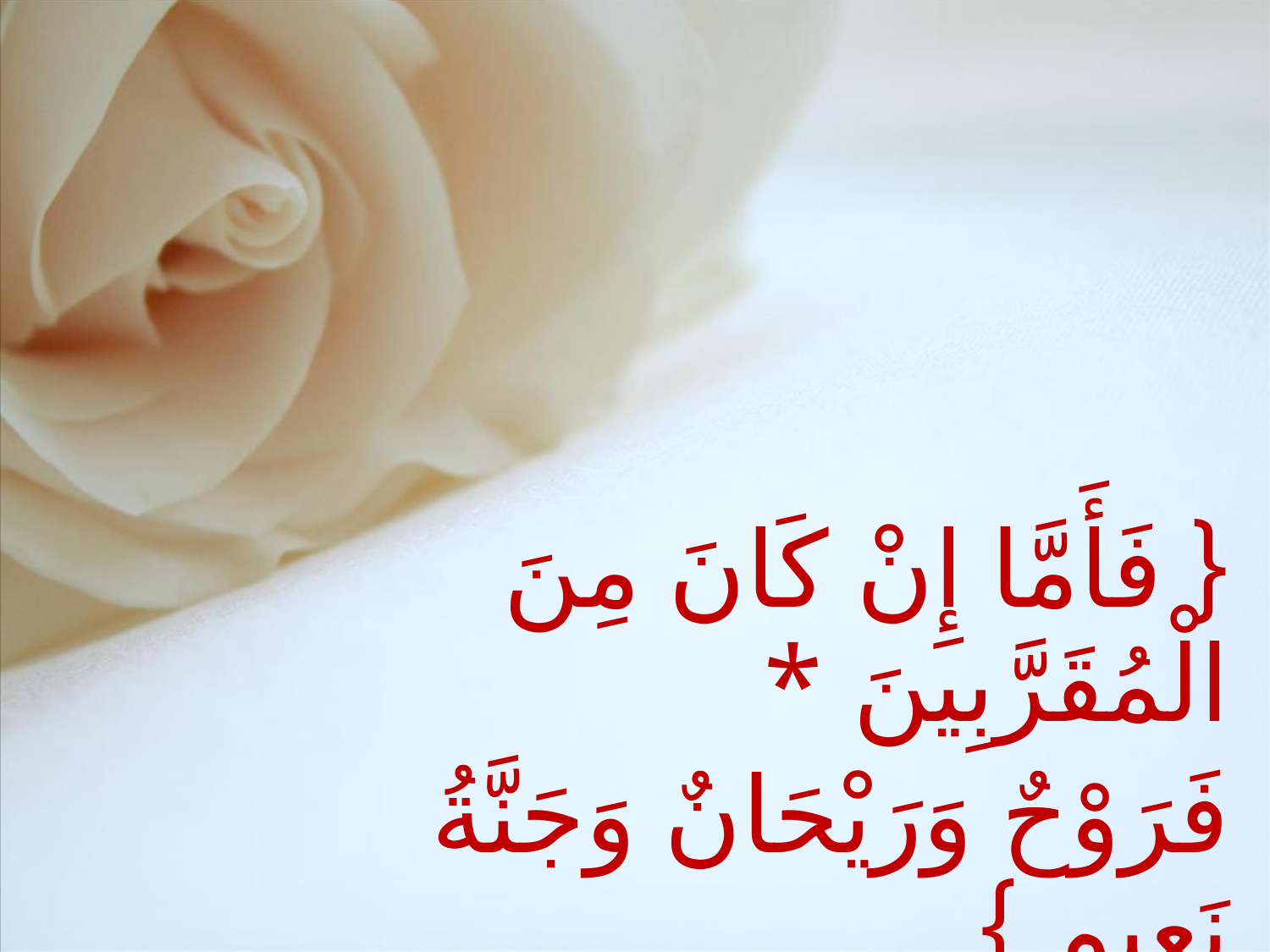

#
{ فَأَمَّا إِنْ كَانَ مِنَ الْمُقَرَّبِينَ *
فَرَوْحٌ وَرَيْحَانٌ وَجَنَّةُ نَعِيمٍ }